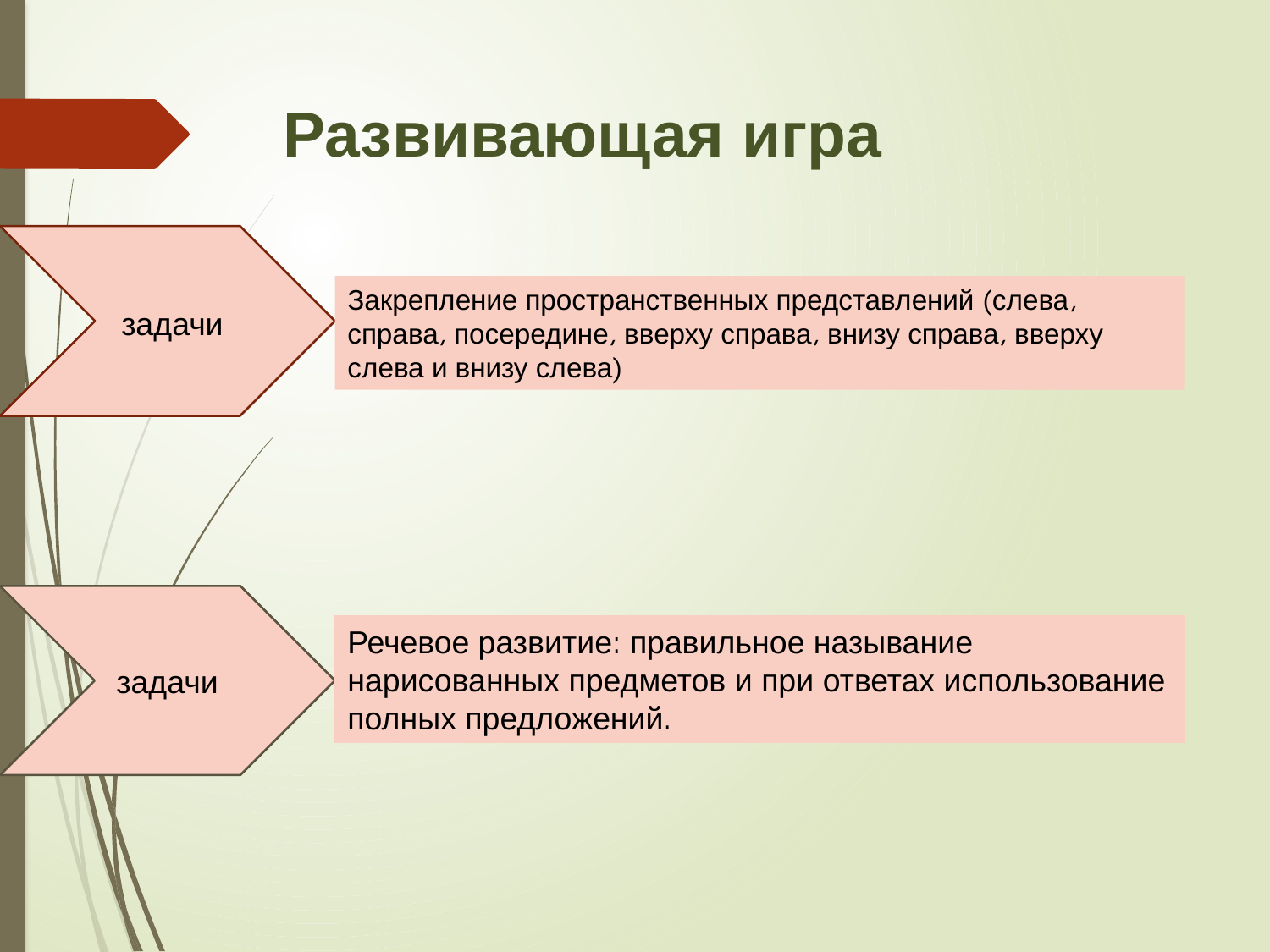

# Развивающая игра
 задачи
Закрепление пространственных представлений (слева, справа, посередине, вверху справа, внизу справа, вверху слева и внизу слева)
задачи
Речевое развитие: правильное называние нарисованных предметов и при ответах использование полных предложений.